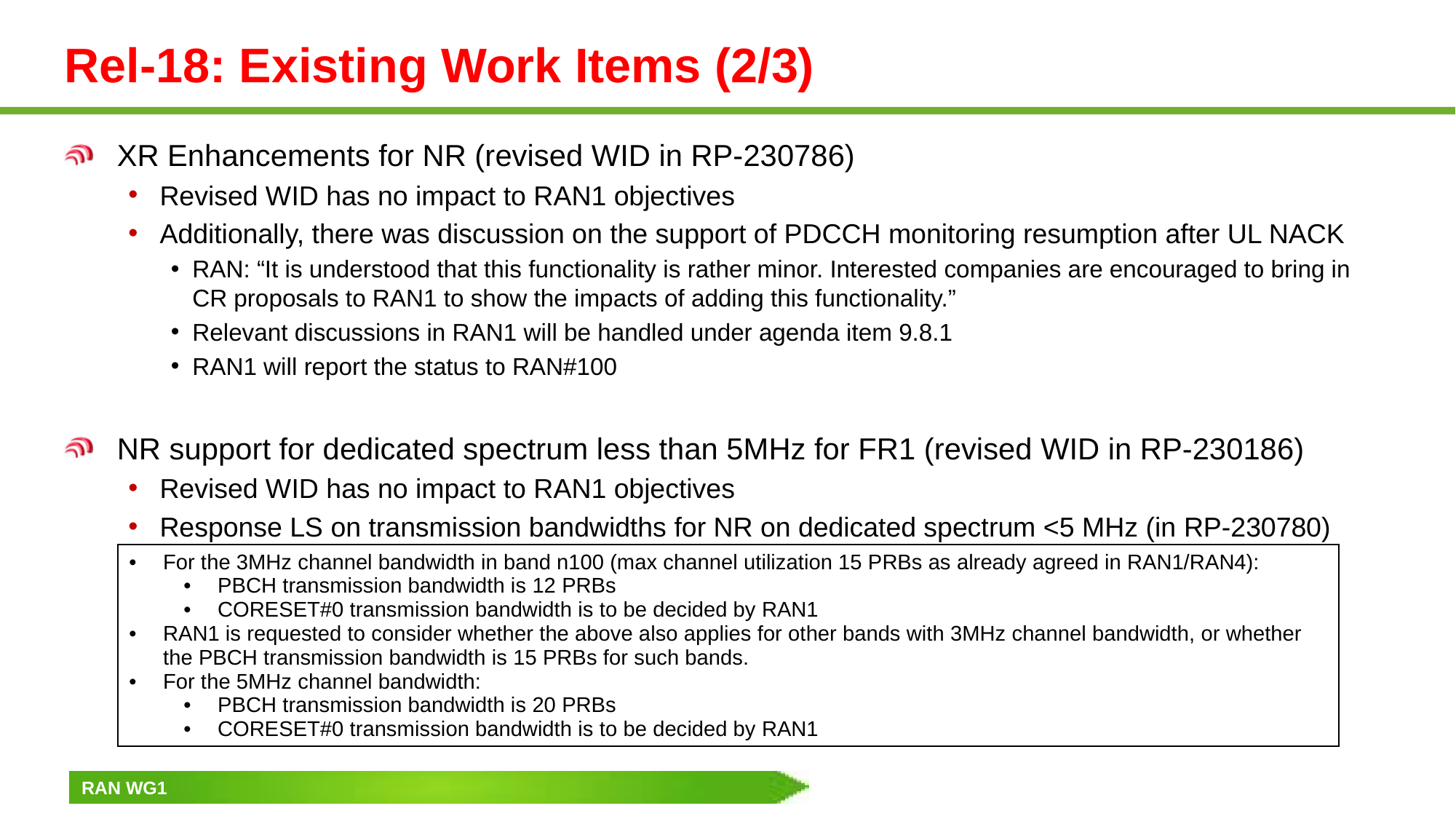

# Rel-18: Existing Work Items (2/3)
XR Enhancements for NR (revised WID in RP-230786)
Revised WID has no impact to RAN1 objectives
Additionally, there was discussion on the support of PDCCH monitoring resumption after UL NACK
RAN: “It is understood that this functionality is rather minor. Interested companies are encouraged to bring in CR proposals to RAN1 to show the impacts of adding this functionality.”
Relevant discussions in RAN1 will be handled under agenda item 9.8.1
RAN1 will report the status to RAN#100

NR support for dedicated spectrum less than 5MHz for FR1 (revised WID in RP-230186)
Revised WID has no impact to RAN1 objectives
Response LS on transmission bandwidths for NR on dedicated spectrum <5 MHz (in RP-230780)

| For the 3MHz channel bandwidth in band n100 (max channel utilization 15 PRBs as already agreed in RAN1/RAN4): PBCH transmission bandwidth is 12 PRBs CORESET#0 transmission bandwidth is to be decided by RAN1 RAN1 is requested to consider whether the above also applies for other bands with 3MHz channel bandwidth, or whether the PBCH transmission bandwidth is 15 PRBs for such bands. For the 5MHz channel bandwidth: PBCH transmission bandwidth is 20 PRBs CORESET#0 transmission bandwidth is to be decided by RAN1 |
| --- |